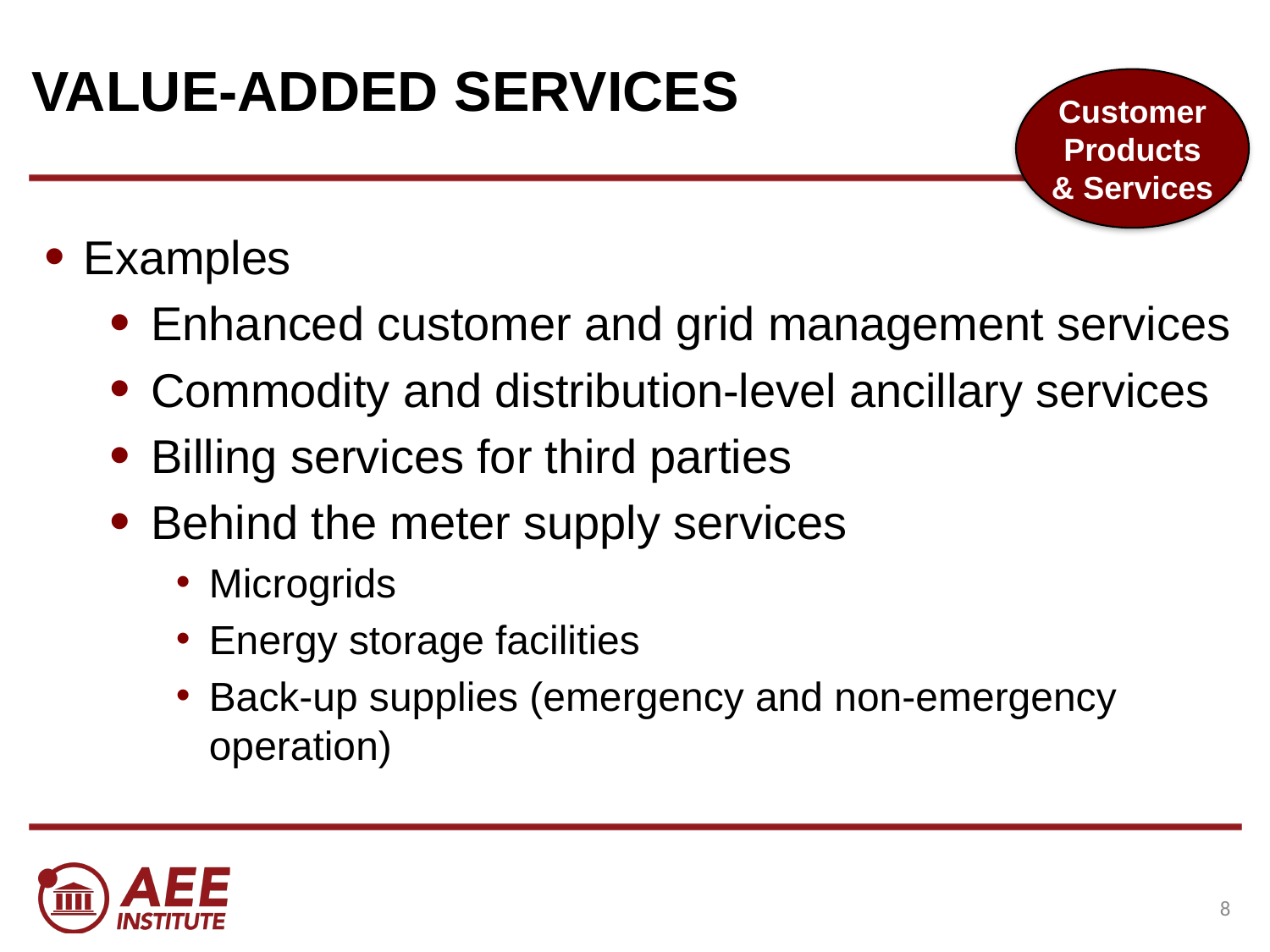

# VALUE-ADDED SERVICES
Customer Products & Services
Examples
Enhanced customer and grid management services
Commodity and distribution-level ancillary services
Billing services for third parties
Behind the meter supply services
Microgrids
Energy storage facilities
Back-up supplies (emergency and non-emergency operation)
8